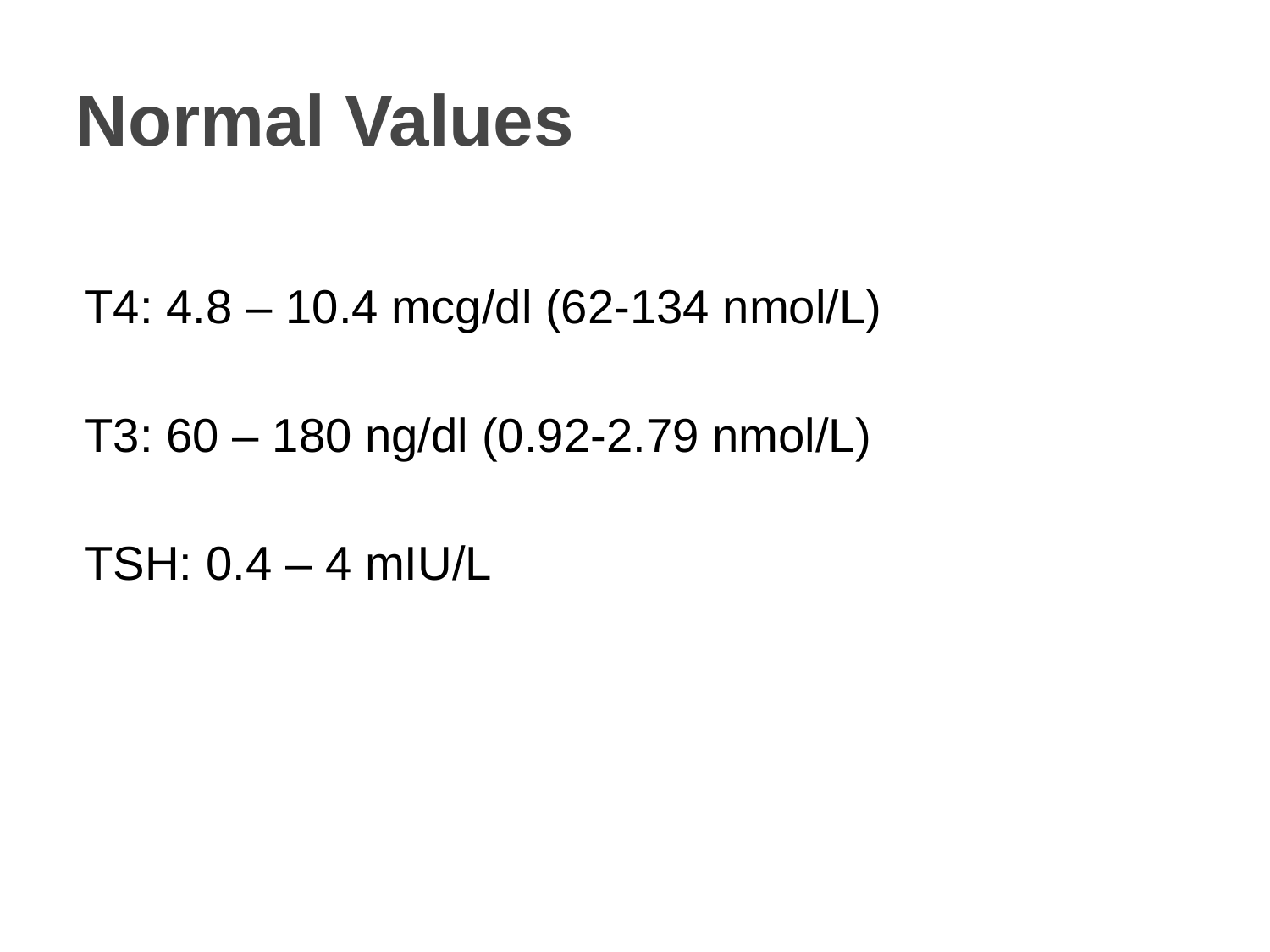

# Normal Values

T4: 4.8 – 10.4 mcg/dl (62-134 nmol/L)

T3: 60 – 180 ng/dl (0.92-2.79 nmol/L)

TSH: 0.4 – 4 mIU/L